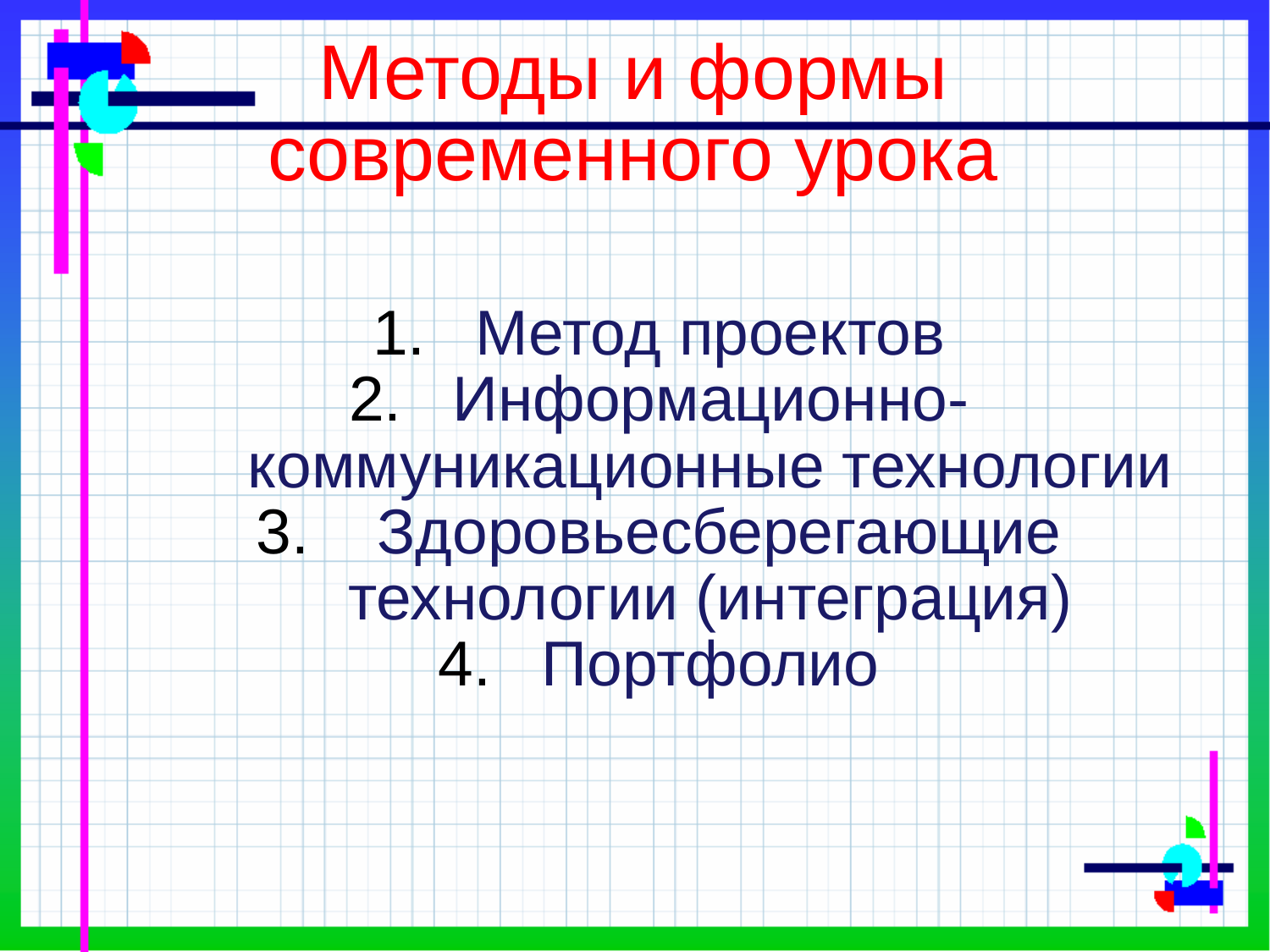

# Методы и формы современного урока
Метод проектов
Информационно-коммуникационные технологии
 Здоровьесберегающие технологии (интеграция)
Портфолио